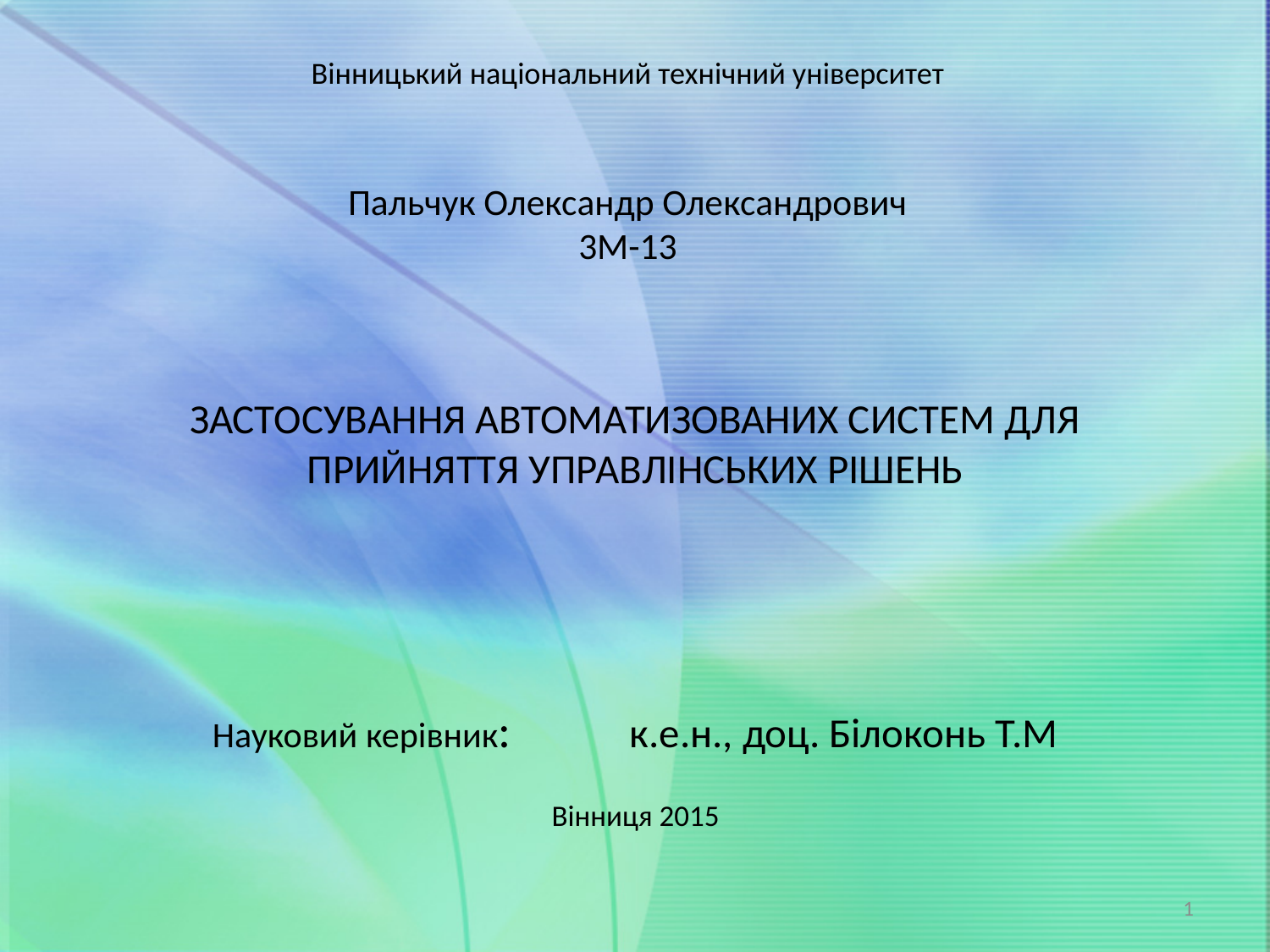

# Вінницький національний технічний університет Пальчук Олександр Олександрович 3М-13
ЗАСТОСУВАННЯ АВТОМАТИЗОВАНИХ СИСТЕМ ДЛЯ ПРИЙНЯТТЯ УПРАВЛІНСЬКИХ РІШЕНЬ

Науковий керівник:           к.е.н., доц. Білоконь Т.М

Вінниця 2015

1